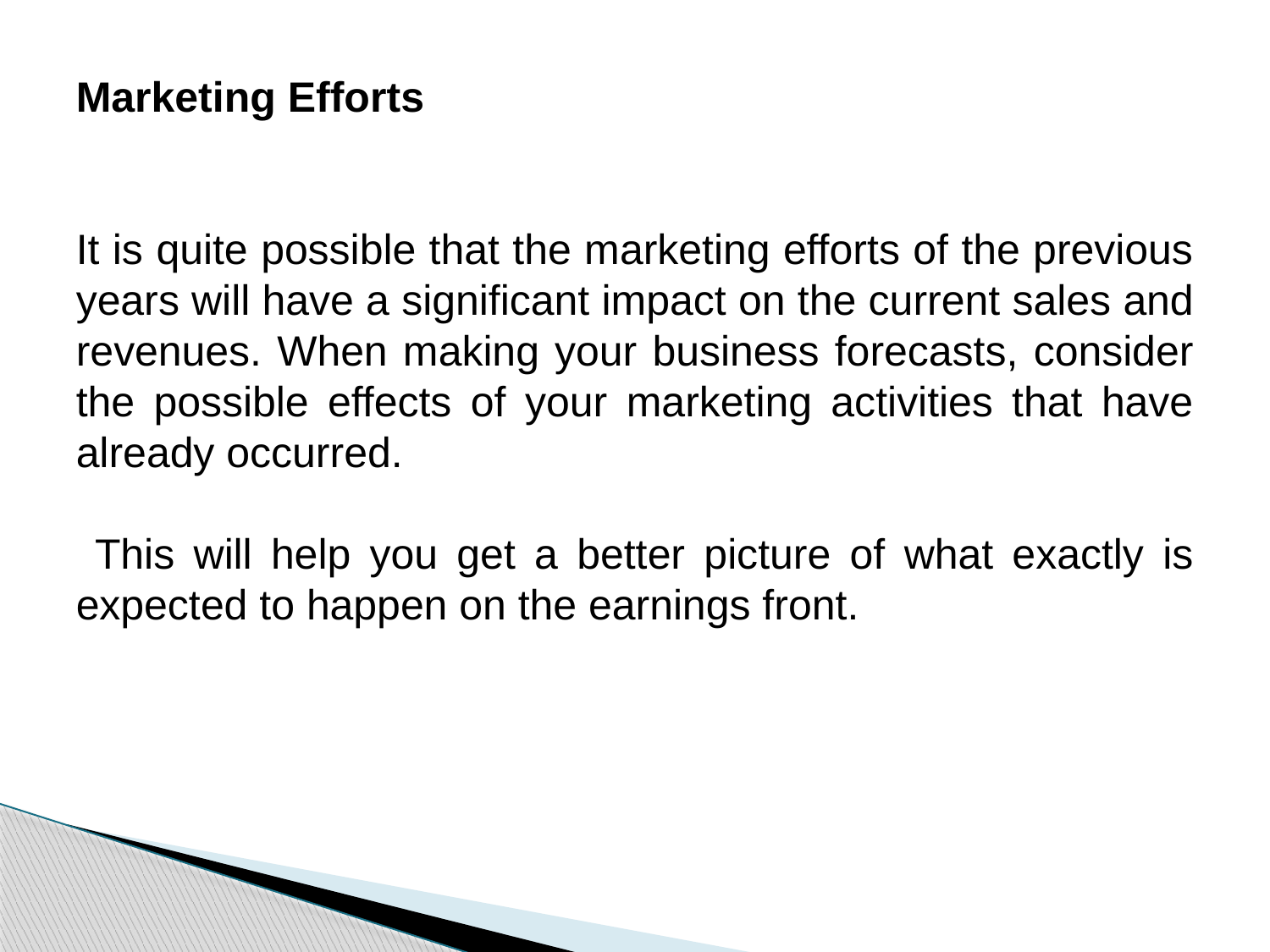

Marketing Efforts

It is quite possible that the marketing efforts of the previous years will have a significant impact on the current sales and revenues. When making your business forecasts, consider the possible effects of your marketing activities that have already occurred.

 This will help you get a better picture of what exactly is expected to happen on the earnings front.